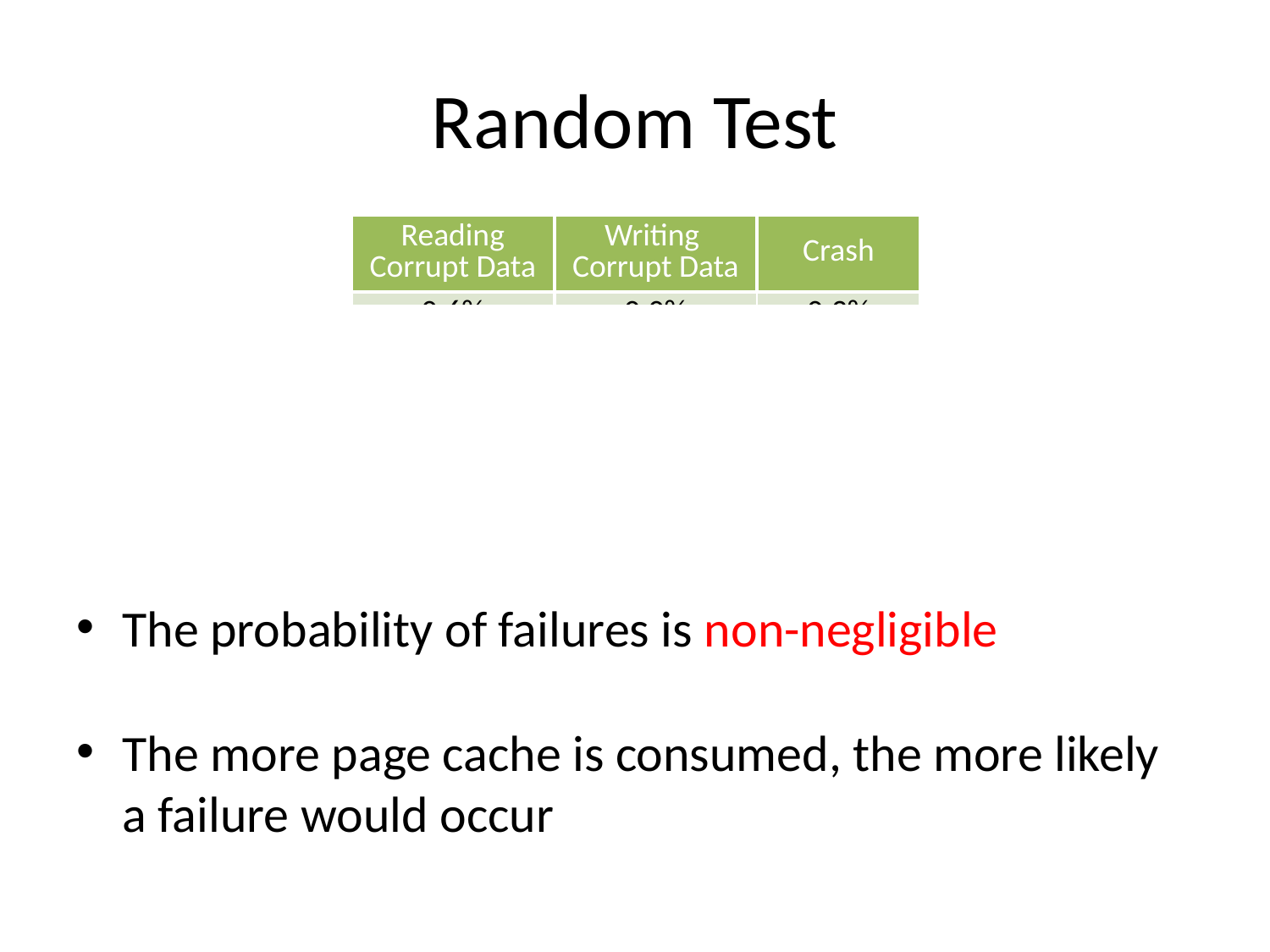

# Random Test

| Workload | Reading Corrupt Data | Writing Corrupt Data | Crash | Page Cache |
| --- | --- | --- | --- | --- |
| varmail | 0.6% | 0.0% | 0.3% | 31 MB |
| oltp | 1.9% | 0.1% | 1.1% | 129 MB |
| webserver | 0.7% | 1.4% | 1.3% | 441 MB |
| fileserver | 7.1% | 3.6% | 1.6% | 915 MB |

The probability of failures is non-negligible

The more page cache is consumed, the more likely a failure would occur